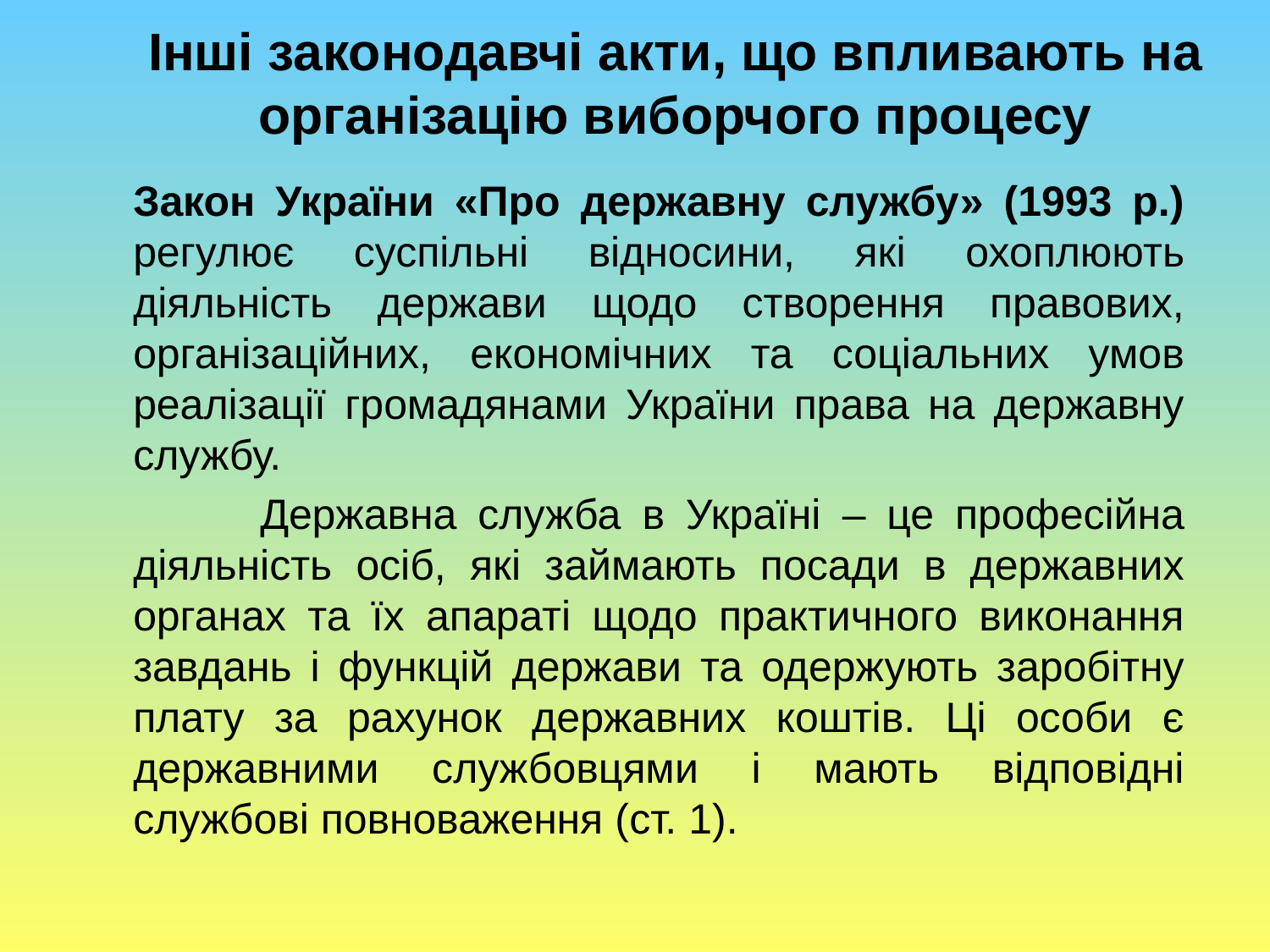

# Інші законодавчі акти, що впливають на організацію виборчого процесу

	Закон України «Про державну службу» (1993 р.) регулює суспільні відносини, які охоплюють діяльність держави щодо створення правових, організаційних, економічних та соціальних умов реалізації громадянами України права на державну службу.
		Державна служба в Україні – це професійна діяльність осіб, які займають посади в державних органах та їх апараті щодо практичного виконання завдань і функцій держави та одержують заробітну плату за рахунок державних коштів. Ці особи є державними службовцями і мають відповідні службові повноваження (ст. 1).